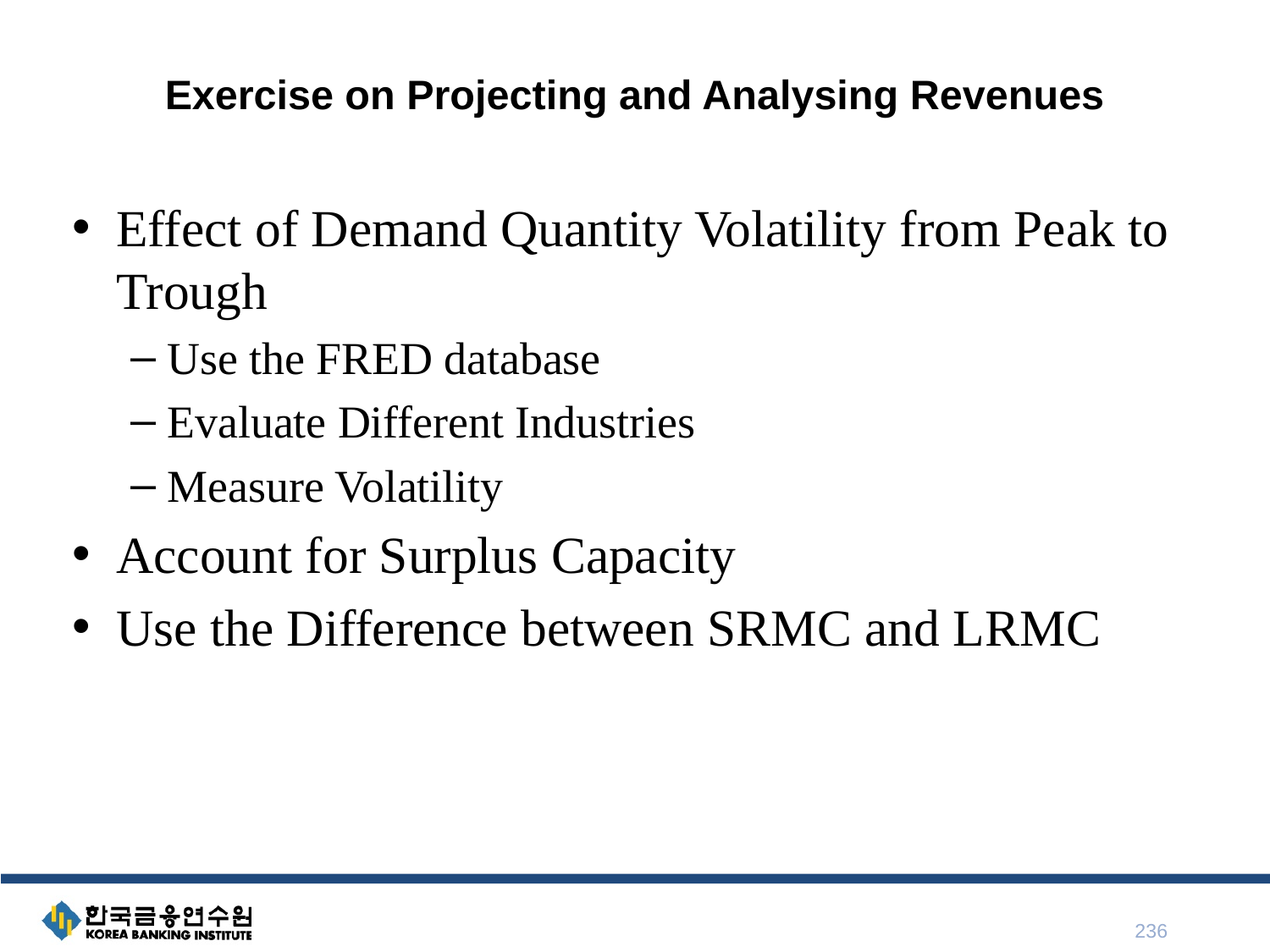

# Exercise on Projecting and Analysing Revenues
Effect of Demand Quantity Volatility from Peak to Trough
Use the FRED database
Evaluate Different Industries
Measure Volatility
Account for Surplus Capacity
Use the Difference between SRMC and LRMC
236